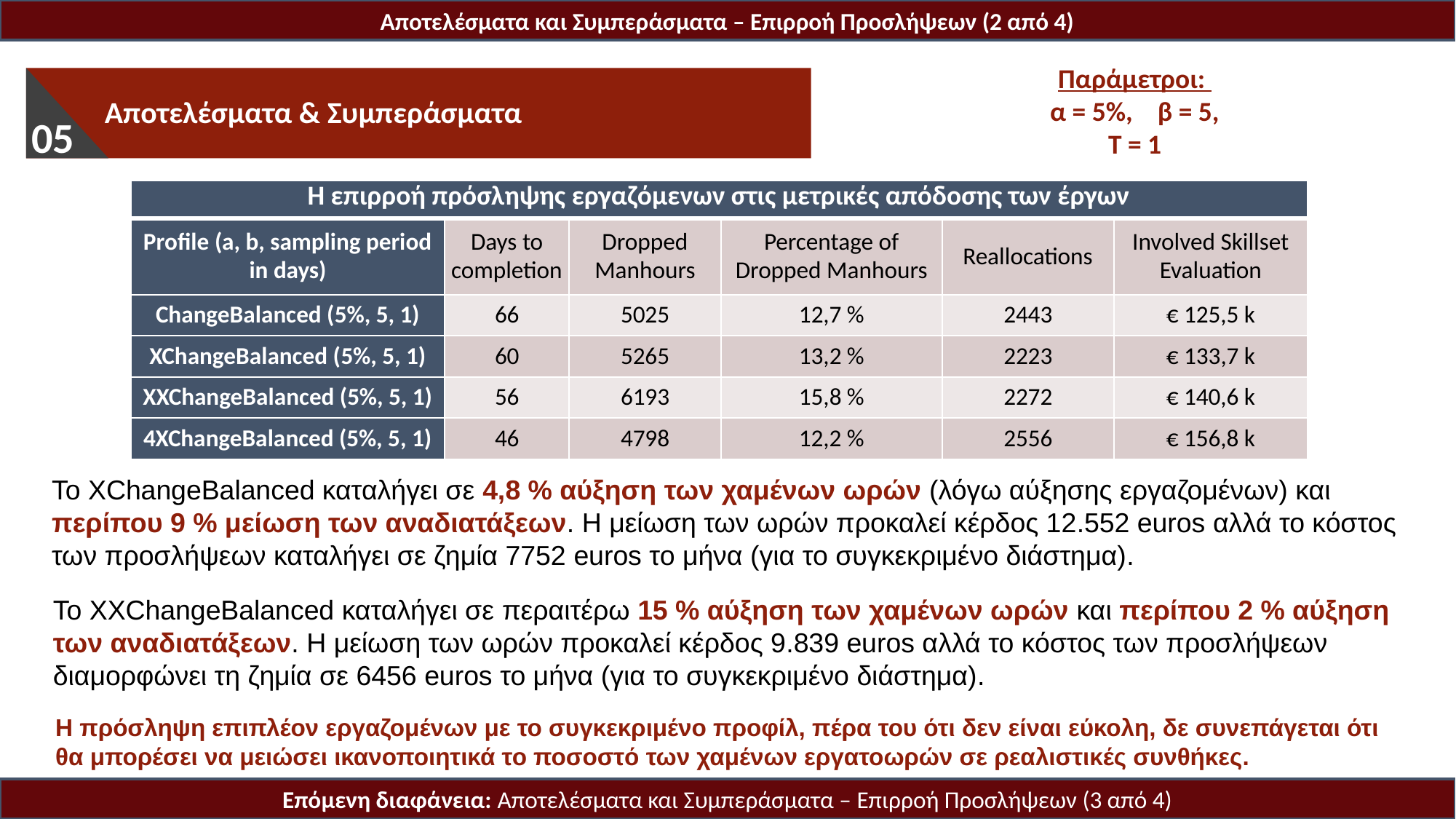

Αποτελέσματα και Συμπεράσματα – Επιρροή Προσλήψεων (2 από 4)
Παράμετροι:
α = 5%,    β = 5,
Τ = 1

 Προτεινόμενη Μοντελοποίηση
01
 Αποτελέσματα & Συμπεράσματα
03
05
| Η επιρροή πρόσληψης εργαζόμενων στις μετρικές απόδοσης των έργων |  |  |  |  |  |
| --- | --- | --- | --- | --- | --- |
| Profile (a, b, sampling period in days) | Days to completion | Dropped Manhours | Percentage of Dropped Manhours | Reallocations | Involved Skillset Evaluation |
| ChangeBalanced (5%, 5, 1) | 66 | 5025 | 12,7 % | 2443 | € 125,5 k |
| XChangeBalanced (5%, 5, 1) | 60 | 5265 | 13,2 % | 2223 | € 133,7 k |
| XXChangeBalanced (5%, 5, 1) | 56 | 6193 | 15,8 % | 2272 | € 140,6 k |
| 4XChangeBalanced (5%, 5, 1) | 46 | 4798 | 12,2 % | 2556 | € 156,8 k |
To XChangeBalanced καταλήγει σε 4,8 % αύξηση των χαμένων ωρών (λόγω αύξησης εργαζομένων) και περίπου 9 % μείωση των αναδιατάξεων. Η μείωση των ωρών προκαλεί κέρδος 12.552 euros αλλά το κόστος των προσλήψεων καταλήγει σε ζημία 7752 euros το μήνα (για το συγκεκριμένο διάστημα).
To XΧChangeBalanced καταλήγει σε περαιτέρω 15 % αύξηση των χαμένων ωρών και περίπου 2 % αύξηση των αναδιατάξεων. Η μείωση των ωρών προκαλεί κέρδος 9.839 euros αλλά το κόστος των προσλήψεων διαμορφώνει τη ζημία σε 6456 euros το μήνα (για το συγκεκριμένο διάστημα).
06
Η πρόσληψη επιπλέον εργαζομένων με το συγκεκριμένο προφίλ, πέρα του ότι δεν είναι εύκολη, δε συνεπάγεται ότι θα μπορέσει να μειώσει ικανοποιητικά το ποσοστό των χαμένων εργατοωρών σε ρεαλιστικές συνθήκες.
Επόμενη διαφάνεια: Αποτελέσματα και Συμπεράσματα – Επιρροή Προσλήψεων (3 από 4)